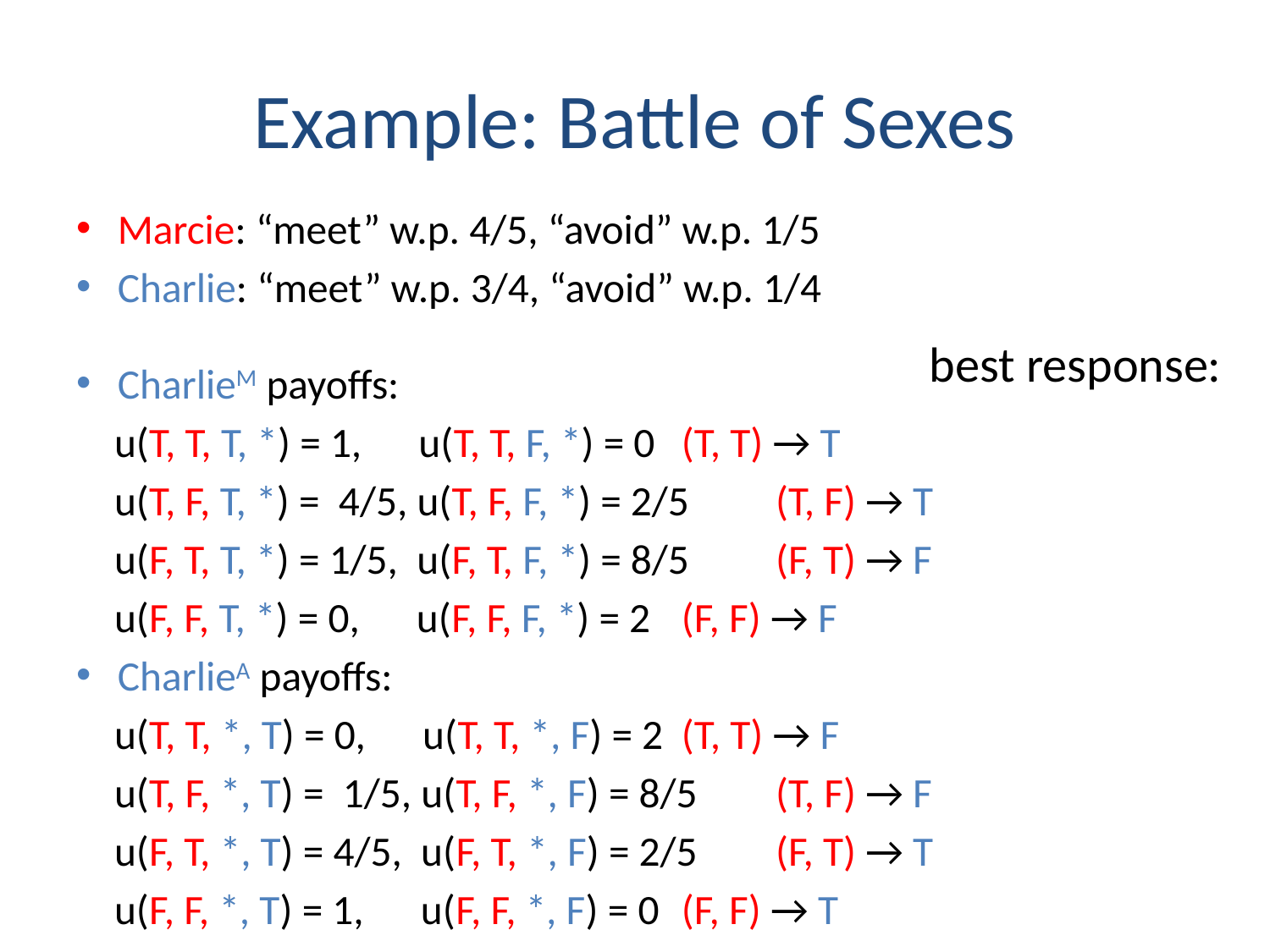

# Example: Battle of Sexes
Marcie: “meet” w.p. 4/5, “avoid” w.p. 1/5
Charlie: “meet” w.p. 3/4, “avoid” w.p. 1/4
CharlieM payoffs:
    u(T, T, T, *) = 1,      u(T, T, F, *) = 0		(T, T) → T
    u(T, F, T, *) =  4/5, u(T, F, F, *) = 2/5		(T, F) → T
    u(F, T, T, *) = 1/5,  u(F, T, F, *) = 8/5		(F, T) → F
    u(F, F, T, *) = 0,      u(F, F, F, *) = 2		(F, F) → F
CharlieA payoffs:
    u(T, T, *, T) = 0,      u(T, T, *, F) = 2		(T, T) → F
    u(T, F, *, T) =  1/5, u(T, F, *, F) = 8/5 		(T, F) → F
    u(F, T, *, T) = 4/5,  u(F, T, *, F) = 2/5		(F, T) → T
    u(F, F, *, T) = 1,      u(F, F, *, F) = 0 		(F, F) → T
best response: